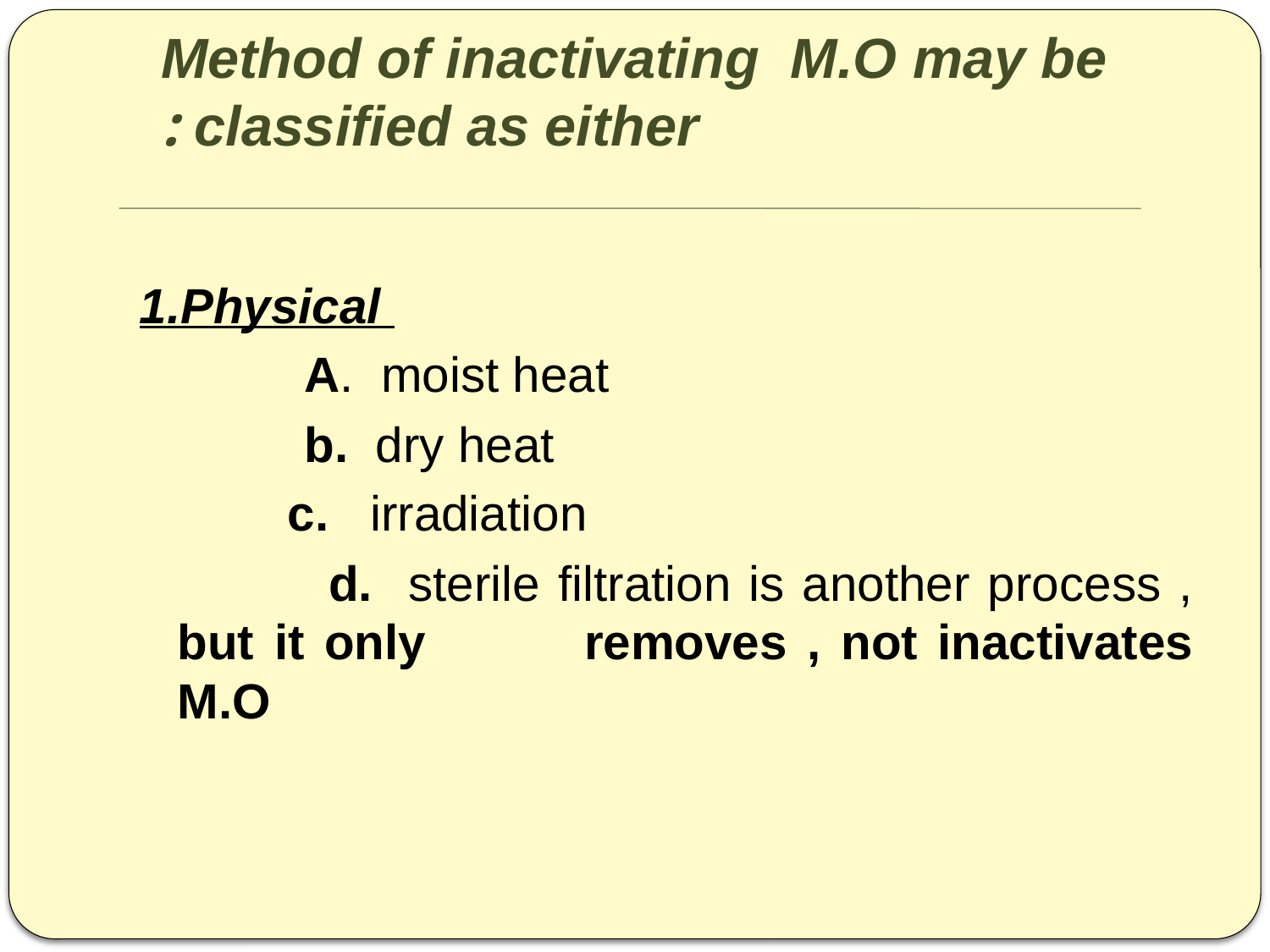

# Method of inactivating  M.O may be classified as either :
1.Physical
		A.  moist heat
            b.  dry heat
  	        c.   irradiation
  	        d.  sterile filtration is another process , but it only  	removes , not inactivates M.O